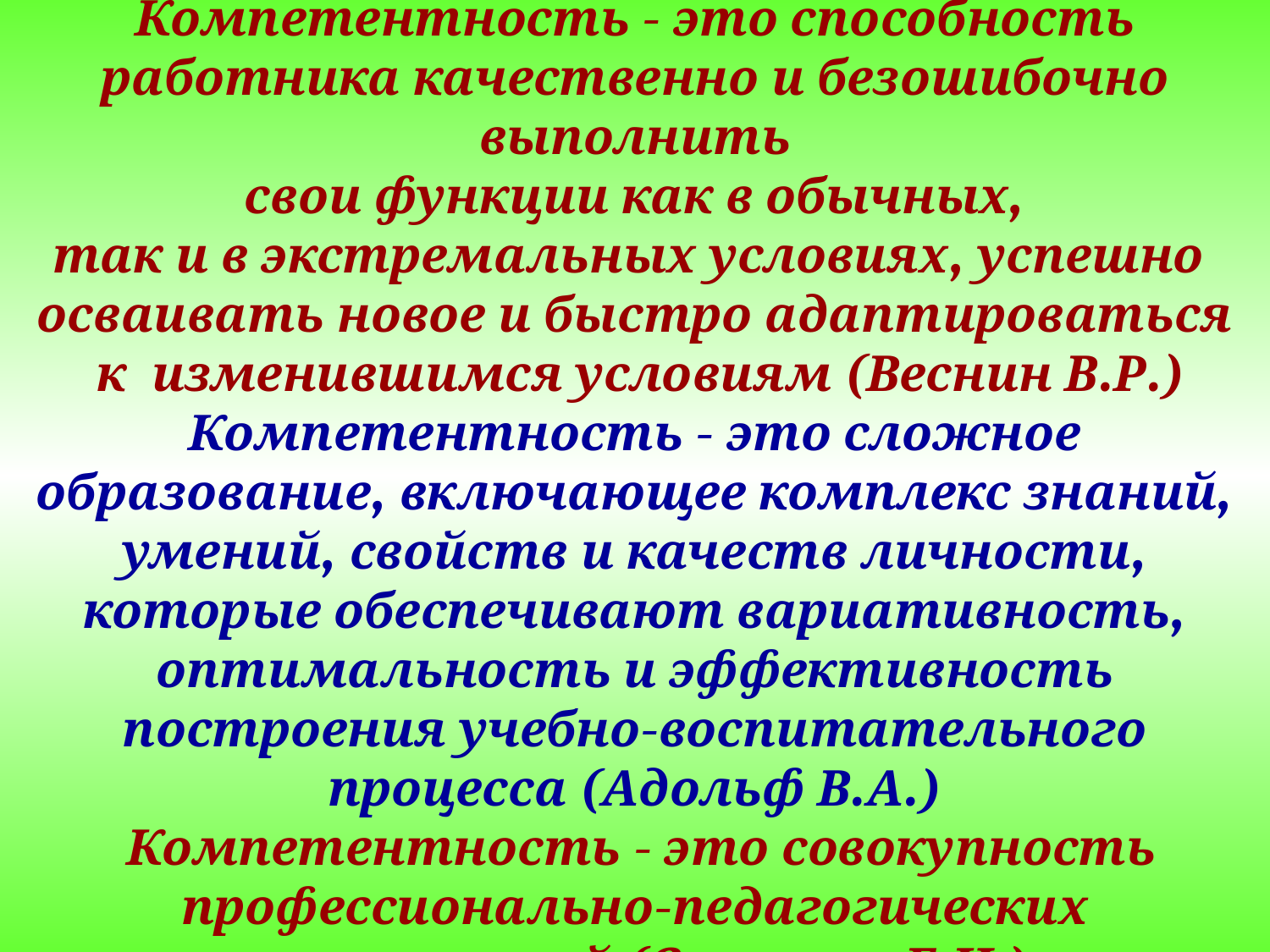

Компетентность - это способность работника качественно и безошибочно выполнить
 свои функции как в обычных,
так и в экстремальных условиях, успешно
осваивать новое и быстро адаптироваться
 к  изменившимся условиям (Веснин В.Р.)
Компетентность - это сложное образование, включающее комплекс знаний, умений, свойств и качеств личности, которые обеспечивают вариативность, оптимальность и эффективность построения учебно-воспитательного процесса (Адольф В.А.)
 Компетентность - это совокупность профессионально-педагогических компетенций (Соловова Е.Н.)